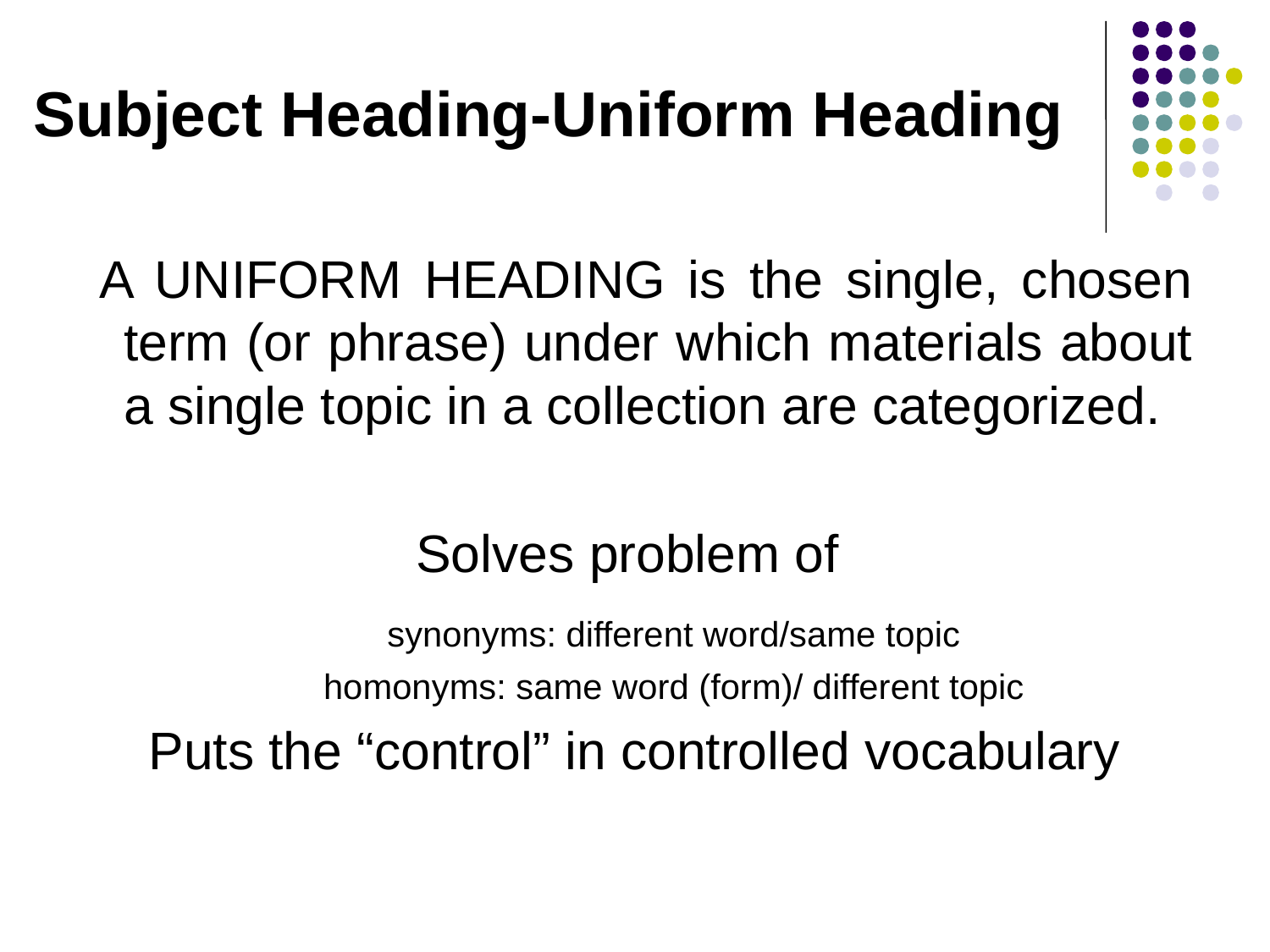

A UNIFORM HEADING is the single, chosen term (or phrase) under which materials about a single topic in a collection are categorized.

Solves problem of
      synonyms: different word/same topic
        homonyms: same word (form)/ different topic
Puts the “control” in controlled vocabulary
Subject Heading-Uniform Heading